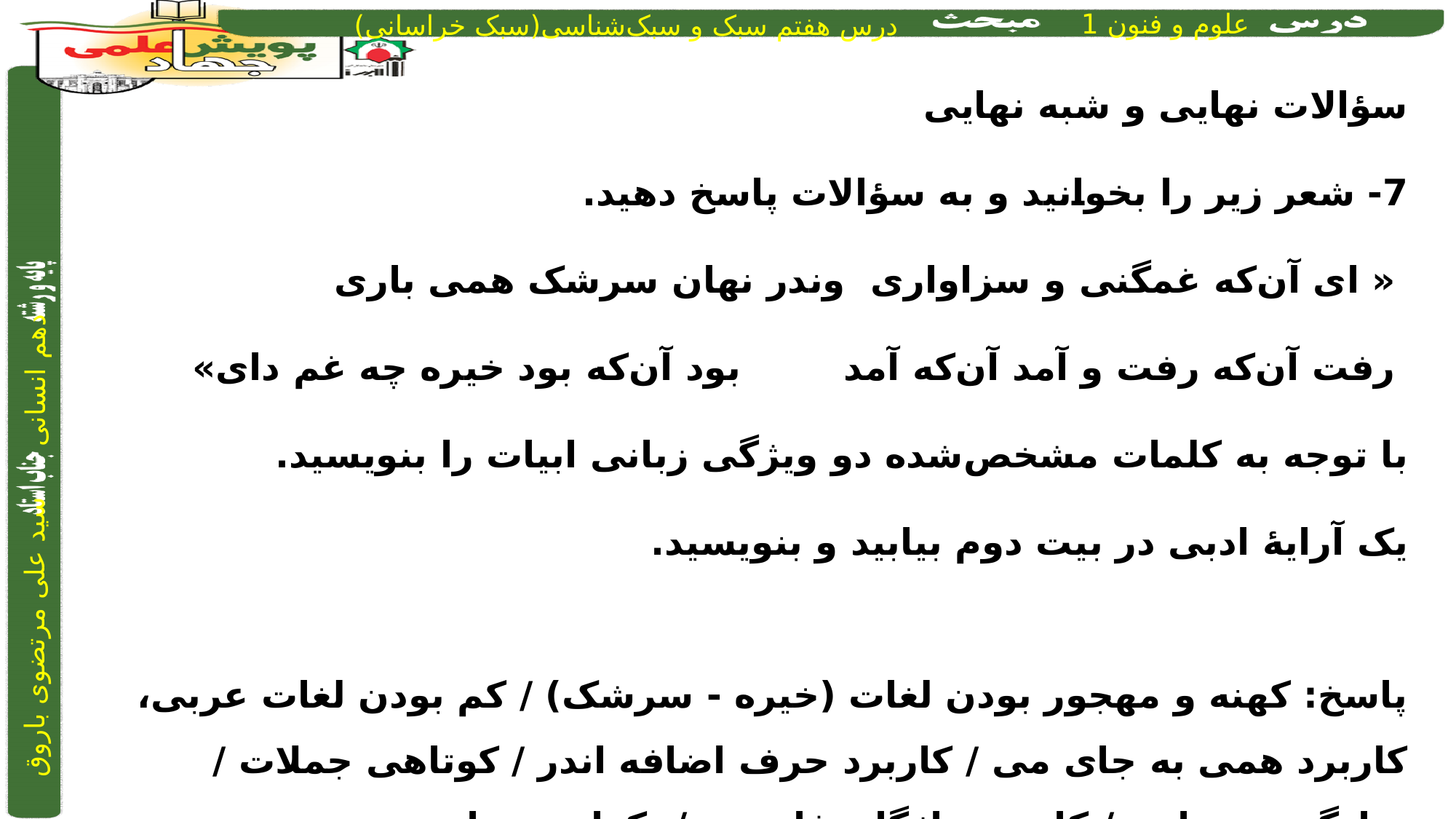

سؤالات نهایی و شبه نهایی
7- شعر زیر را بخوانید و به سؤالات پاسخ دهید.
 « ای آن‌که غمگنی و سزاواری	 	 وندر نهان سرشک همی باری
 رفت آن‌که رفت و آمد آن‌که آمد	 	 بود آن‌که بود خیره چه غم دای»
با توجه به کلمات مشخص‌شده دو ویژگی زبانی ابیات را بنویسید.
یک آرایۀ ادبی در بیت دوم بیابید و بنویسید.

پاسخ: کهنه و مهجور بودن لغات (خیره - سرشک) / کم بودن لغات عربی، کاربرد همی به جای می / کاربرد حرف اضافه اندر / کوتاهی جملات / سادگی و روانی / کاربرد واژگان فارسی / تکرار - تضاد